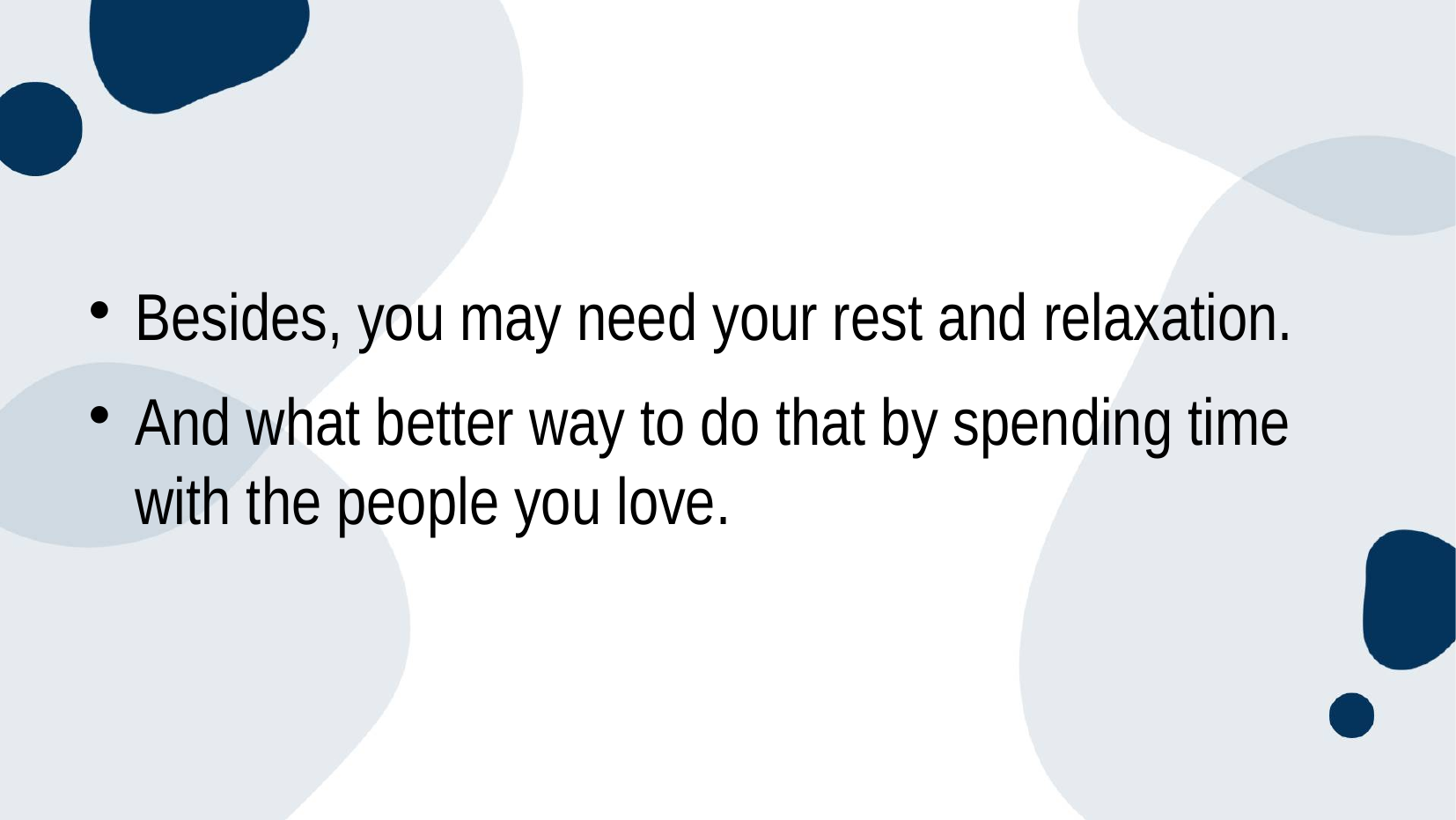

#
Besides, you may need your rest and relaxation.
And what better way to do that by spending time with the people you love.